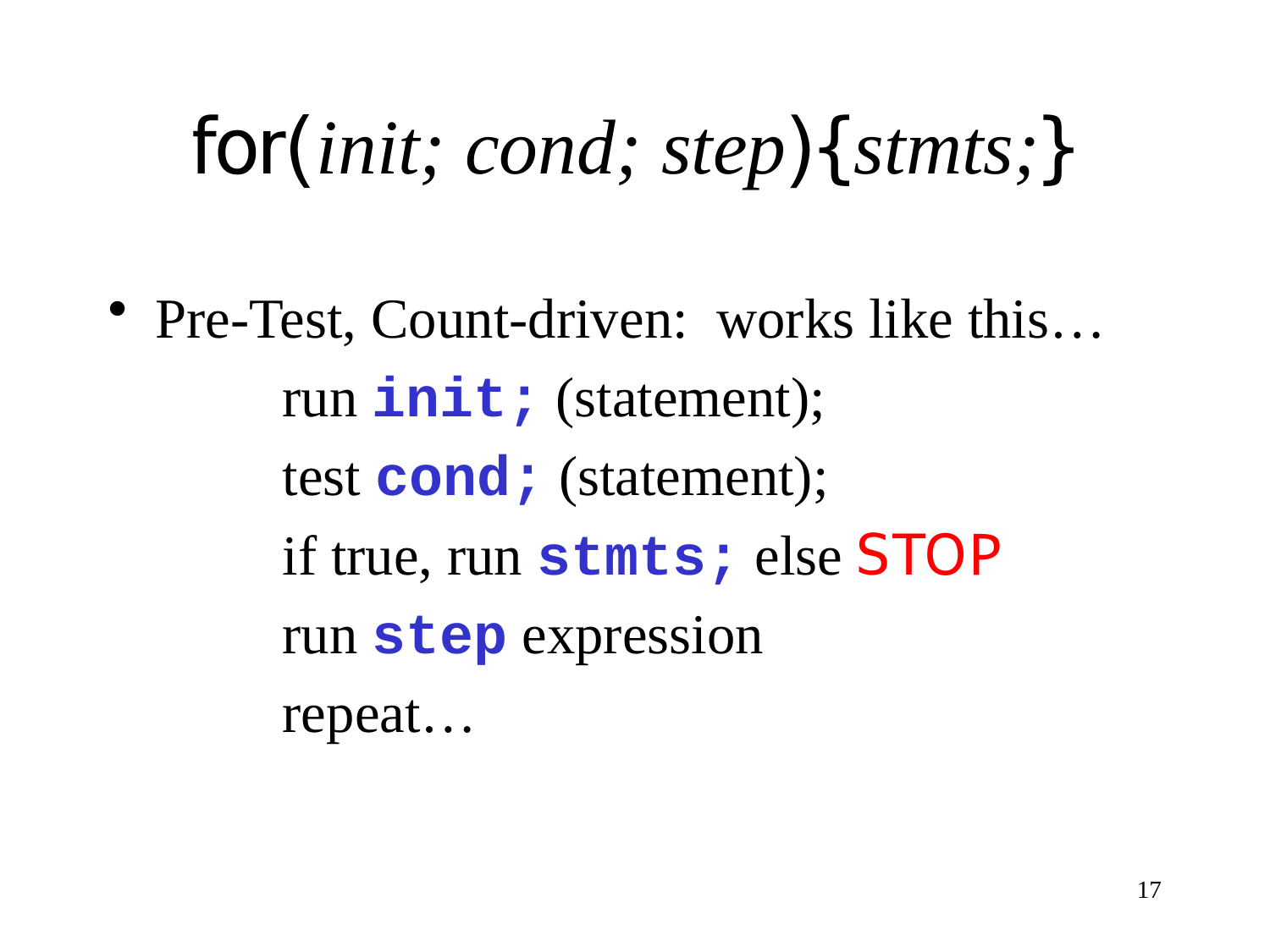

# for(init; cond; step){stmts;}
Pre-Test, Count-driven:  works like this…
		run init; (statement);
		test cond; (statement);
		if true, run stmts; else STOP
		run step expression
		repeat…
17